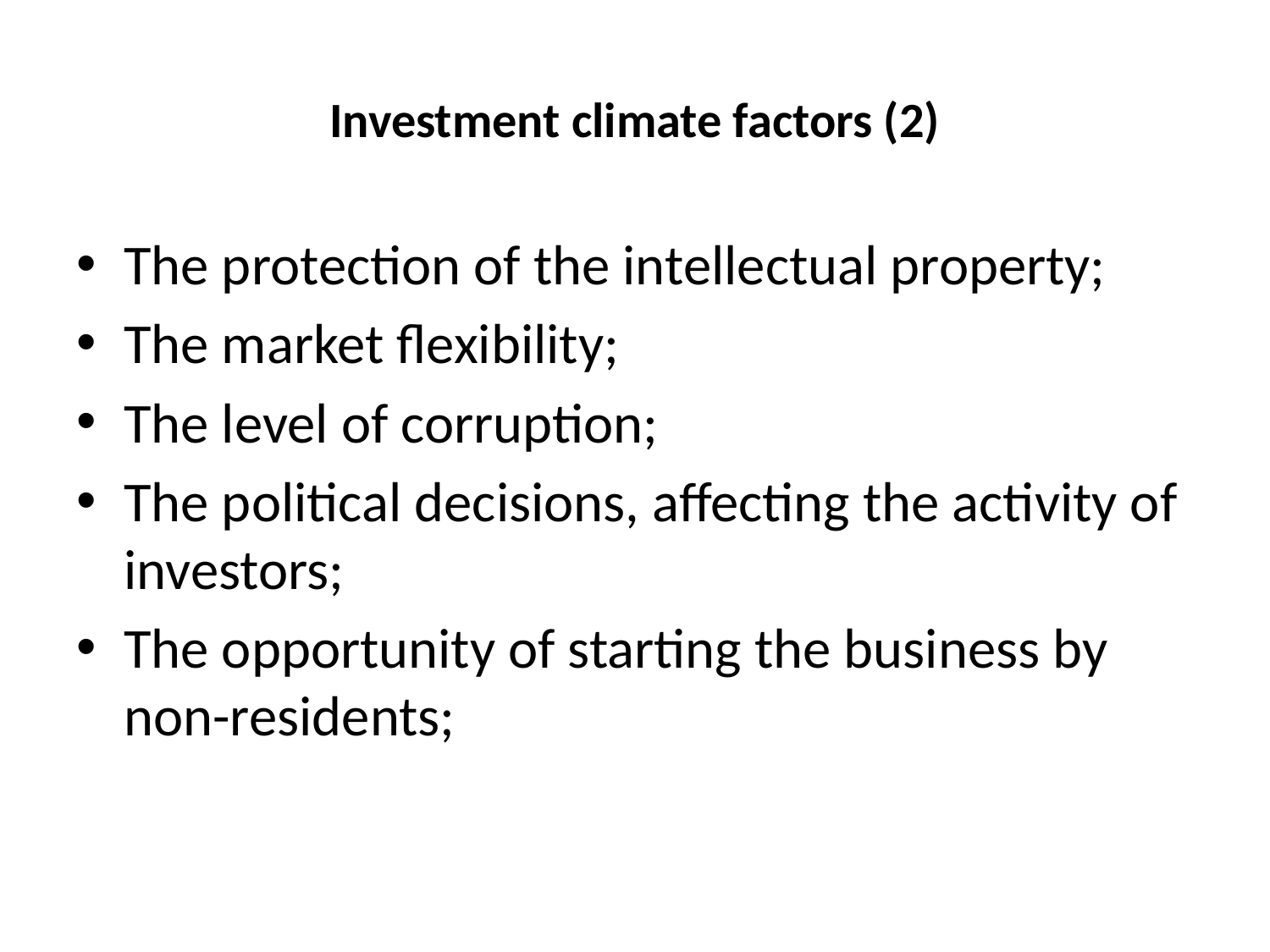

# Investment climate factors (2)
The protection of the intellectual property;
The market flexibility;
The level of corruption;
The political decisions, affecting the activity of investors;
The opportunity of starting the business by non-residents;